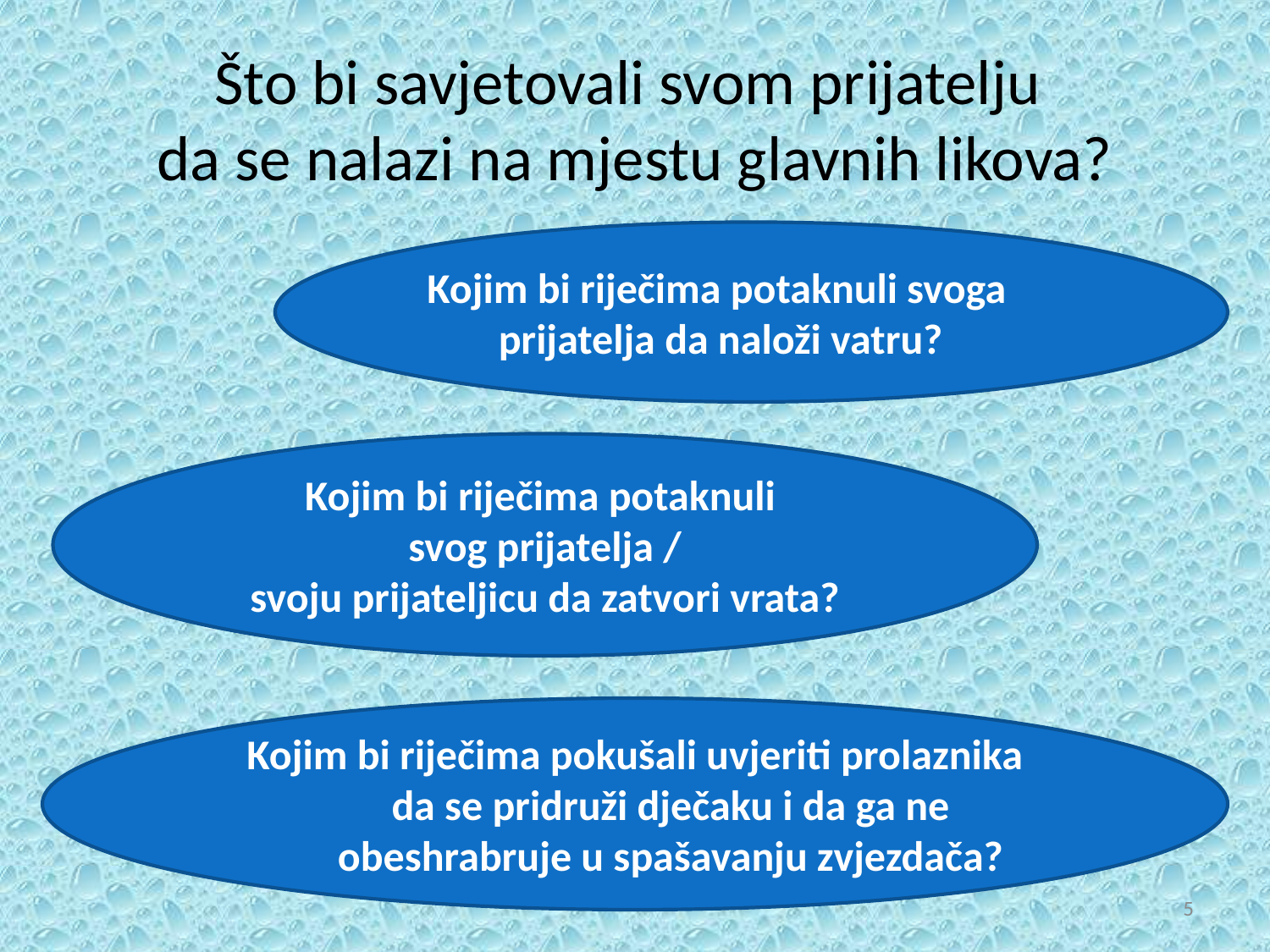

# Što bi savjetovali svom prijatelju da se nalazi na mjestu glavnih likova?
Kojim bi riječima potaknuli svoga prijatelja da naloži vatru?
Kojim bi riječima potaknuli
 svog prijatelja /
svoju prijateljicu da zatvori vrata?
Kojim bi riječima pokušali uvjeriti prolaznika da se pridruži dječaku i da ga ne obeshrabruje u spašavanju zvjezdača?
5